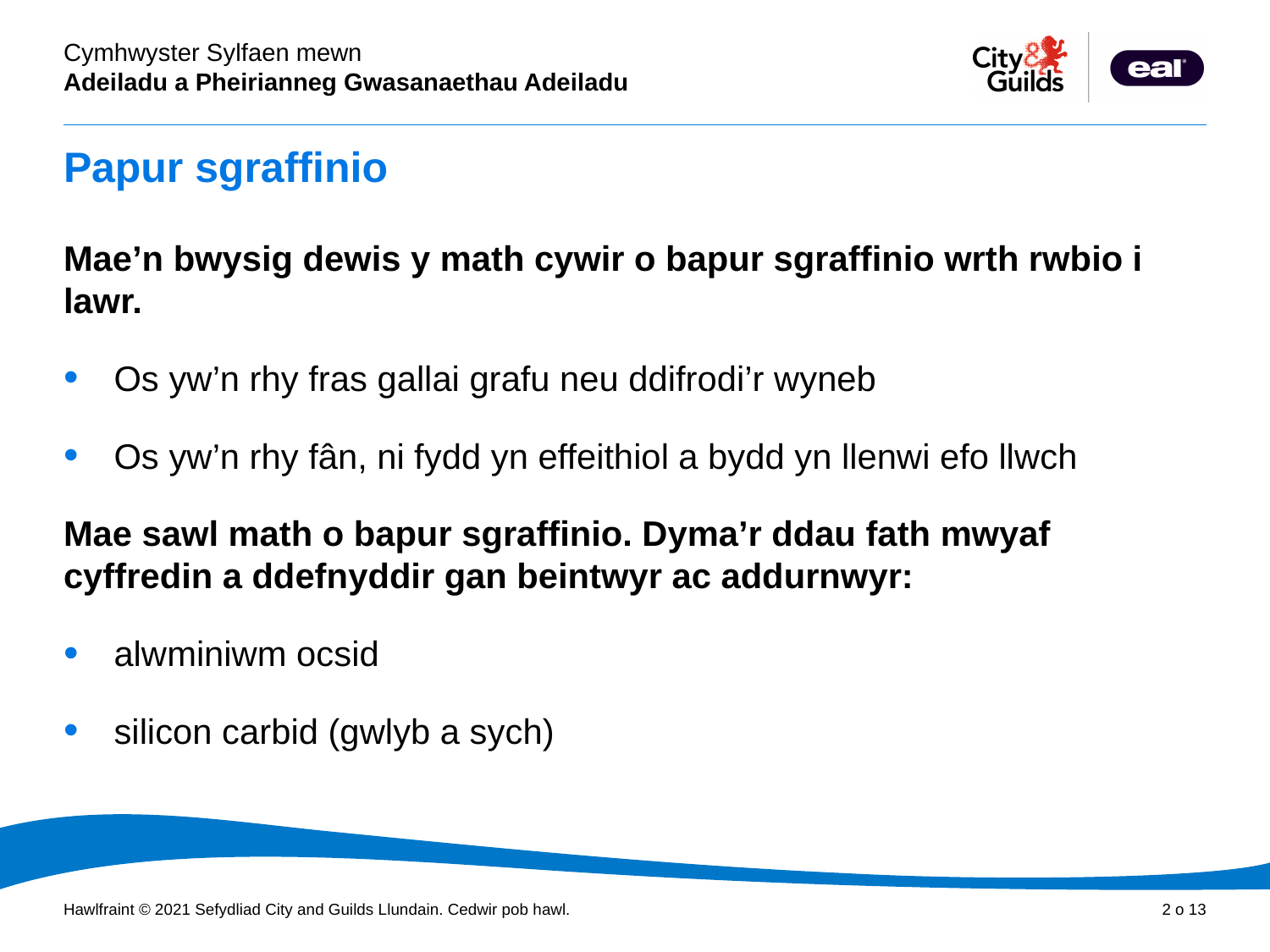

# Papur sgraffinio
Mae’n bwysig dewis y math cywir o bapur sgraffinio wrth rwbio i lawr.
Os yw’n rhy fras gallai grafu neu ddifrodi’r wyneb
Os yw’n rhy fân, ni fydd yn effeithiol a bydd yn llenwi efo llwch
Mae sawl math o bapur sgraffinio. Dyma’r ddau fath mwyaf cyffredin a ddefnyddir gan beintwyr ac addurnwyr:
alwminiwm ocsid
silicon carbid (gwlyb a sych)